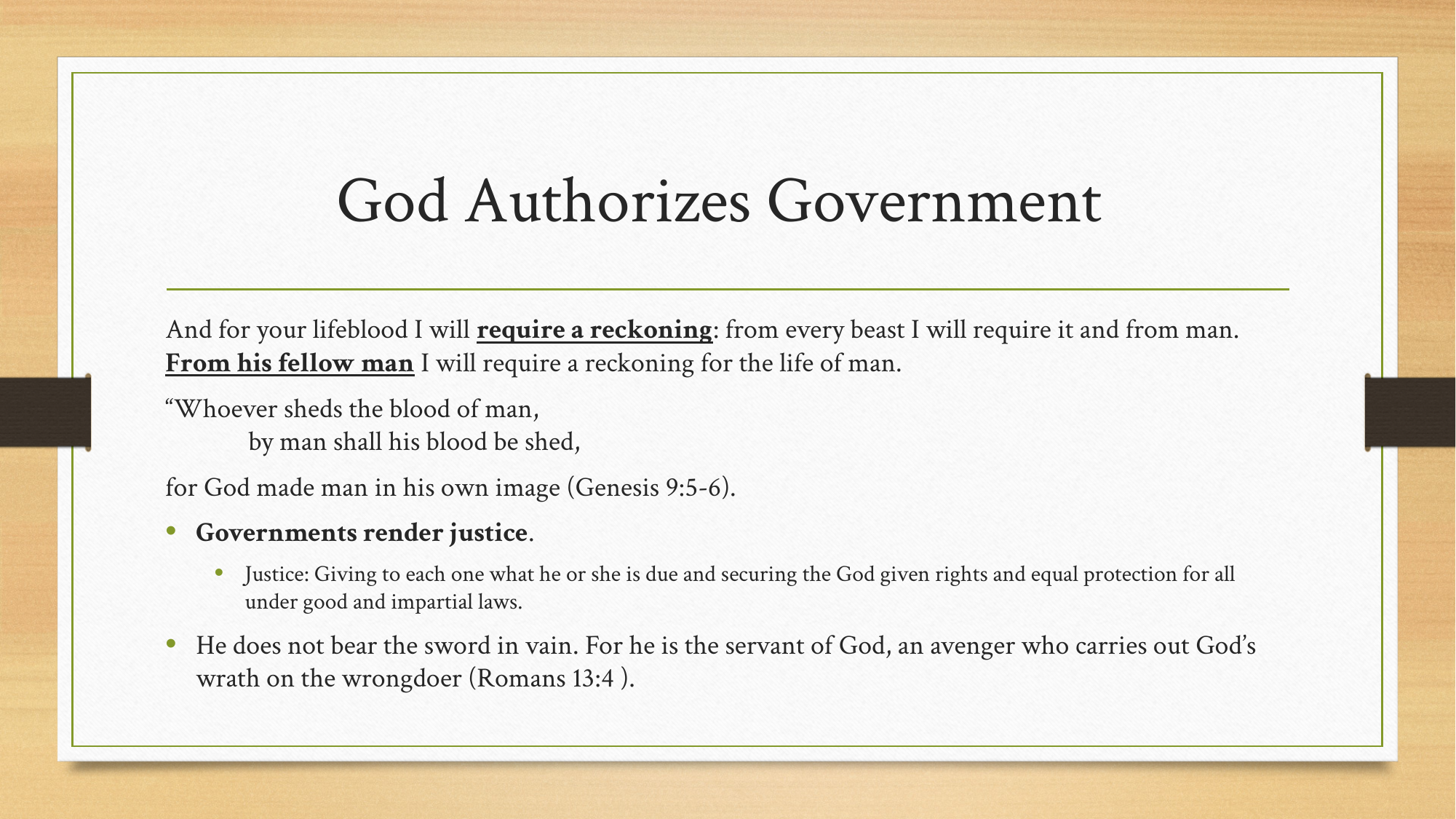

# God Authorizes Government
And for your lifeblood I will require a reckoning: from every beast I will require it and from man. From his fellow man I will require a reckoning for the life of man.
“Whoever sheds the blood of man,
    	by man shall his blood be shed,
for God made man in his own image (Genesis 9:5-6).
Governments render justice.
Justice: Giving to each one what he or she is due and securing the God given rights and equal protection for all under good and impartial laws.
He does not bear the sword in vain. For he is the servant of God, an avenger who carries out God’s wrath on the wrongdoer (Romans 13:4 ).